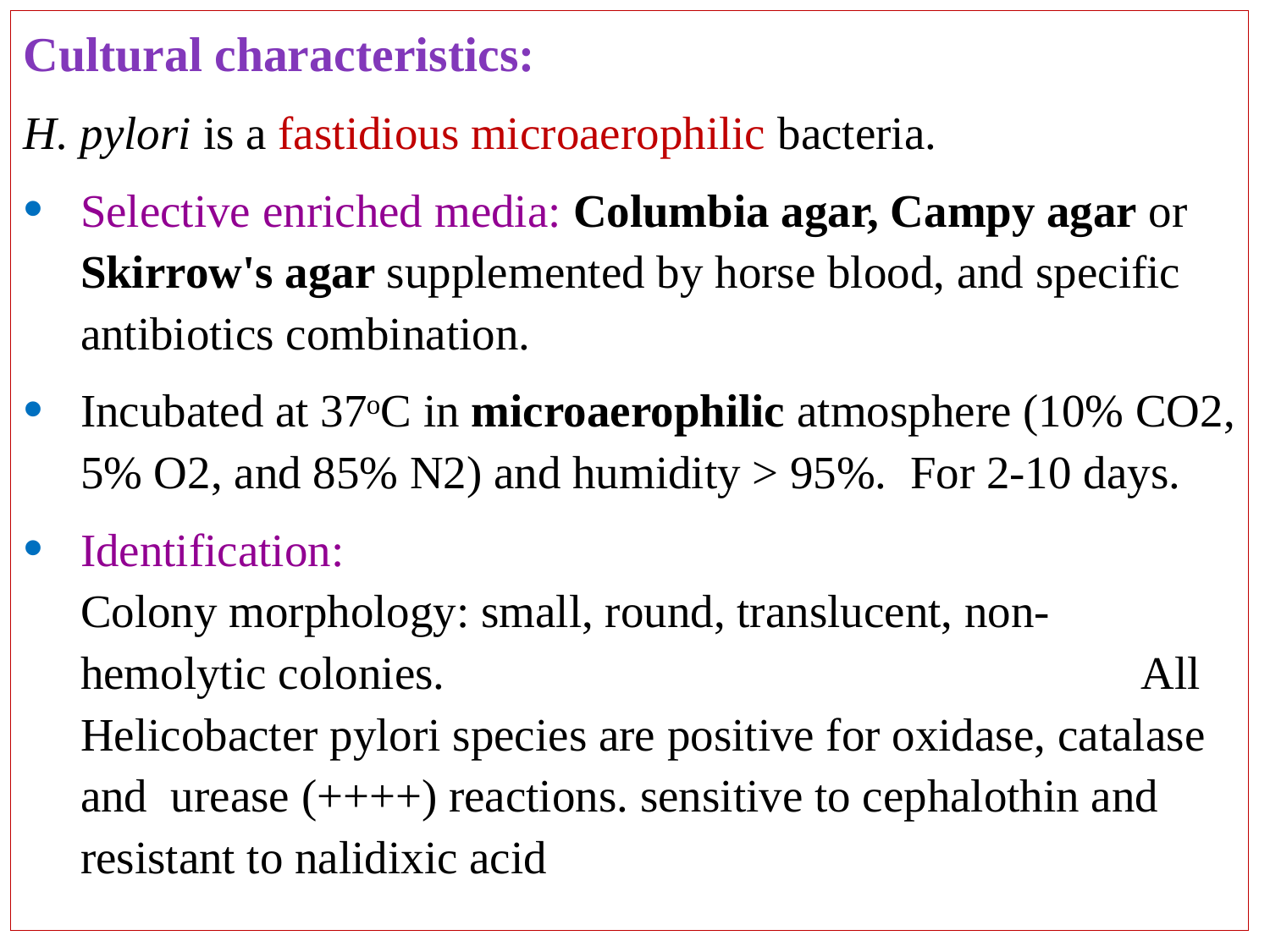

Cultural characteristics:
H. pylori is a fastidious microaerophilic bacteria.
Selective enriched media: Columbia agar, Campy agar or Skirrow's agar supplemented by horse blood, and specific antibiotics combination.
Incubated at 37ᵒC in microaerophilic atmosphere (10% CO2, 5% O2, and 85% N2) and humidity > 95%.  For 2-10 days.
Identification:                                                                     Colony morphology: small, round, translucent, non-hemolytic colonies.                                                            All Helicobacter pylori species are positive for oxidase, catalase and  urease (++++) reactions. sensitive to cephalothin and resistant to nalidixic acid